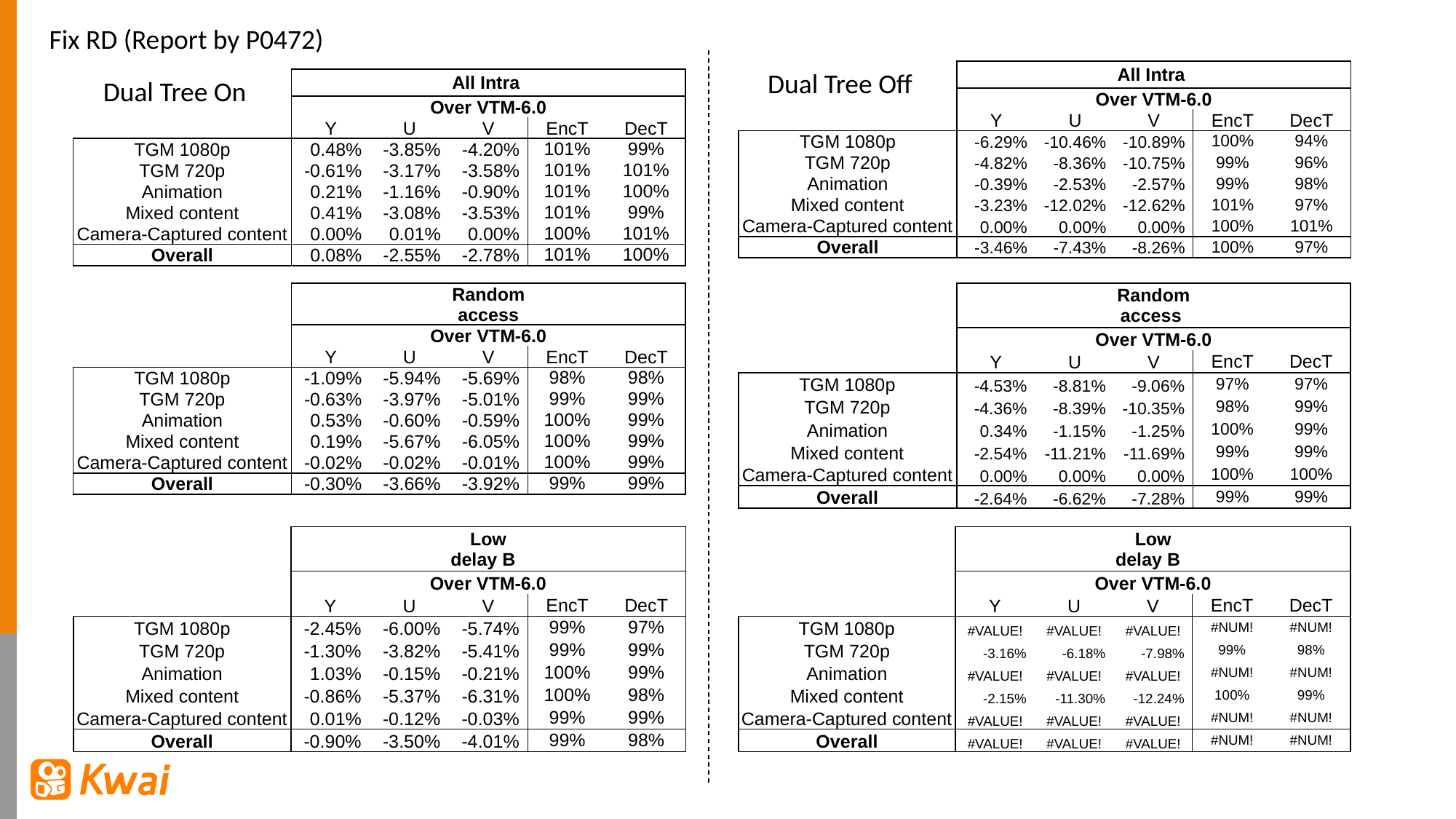

Fix RD (Report by P0472)

|  |  |  | All Intra |  |  |
| --- | --- | --- | --- | --- | --- |
|  | Over VTM-6.0 |  |  |  |  |
|  | Y | U | V | EncT | DecT |
| TGM 1080p | -6.29% | -10.46% | -10.89% | 100% | 94% |
| TGM 720p | -4.82% | -8.36% | -10.75% | 99% | 96% |
| Animation | -0.39% | -2.53% | -2.57% | 99% | 98% |
| Mixed content | -3.23% | -12.02% | -12.62% | 101% | 97% |
| Camera-Captured content | 0.00% | 0.00% | 0.00% | 100% | 101% |
| Overall | -3.46% | -7.43% | -8.26% | 100% | 97% |
Dual Tree Off
|  |  |  | All Intra |  |  |
| --- | --- | --- | --- | --- | --- |
|  | Over VTM-6.0 |  |  |  |  |
|  | Y | U | V | EncT | DecT |
| TGM 1080p | 0.48% | -3.85% | -4.20% | 101% | 99% |
| TGM 720p | -0.61% | -3.17% | -3.58% | 101% | 101% |
| Animation | 0.21% | -1.16% | -0.90% | 101% | 100% |
| Mixed content | 0.41% | -3.08% | -3.53% | 101% | 99% |
| Camera-Captured content | 0.00% | 0.01% | 0.00% | 100% | 101% |
| Overall | 0.08% | -2.55% | -2.78% | 101% | 100% |
Dual Tree On
|  |  |  | Random access |  |  |
| --- | --- | --- | --- | --- | --- |
|  | Over VTM-6.0 |  |  |  |  |
|  | Y | U | V | EncT | DecT |
| TGM 1080p | -1.09% | -5.94% | -5.69% | 98% | 98% |
| TGM 720p | -0.63% | -3.97% | -5.01% | 99% | 99% |
| Animation | 0.53% | -0.60% | -0.59% | 100% | 99% |
| Mixed content | 0.19% | -5.67% | -6.05% | 100% | 99% |
| Camera-Captured content | -0.02% | -0.02% | -0.01% | 100% | 99% |
| Overall | -0.30% | -3.66% | -3.92% | 99% | 99% |
|  |  |  | Random access |  |  |
| --- | --- | --- | --- | --- | --- |
|  | Over VTM-6.0 |  |  |  |  |
|  | Y | U | V | EncT | DecT |
| TGM 1080p | -4.53% | -8.81% | -9.06% | 97% | 97% |
| TGM 720p | -4.36% | -8.39% | -10.35% | 98% | 99% |
| Animation | 0.34% | -1.15% | -1.25% | 100% | 99% |
| Mixed content | -2.54% | -11.21% | -11.69% | 99% | 99% |
| Camera-Captured content | 0.00% | 0.00% | 0.00% | 100% | 100% |
| Overall | -2.64% | -6.62% | -7.28% | 99% | 99% |
|  |  |  | Low delay B |  |  |
| --- | --- | --- | --- | --- | --- |
|  | Over VTM-6.0 |  |  |  |  |
|  | Y | U | V | EncT | DecT |
| TGM 1080p | -2.45% | -6.00% | -5.74% | 99% | 97% |
| TGM 720p | -1.30% | -3.82% | -5.41% | 99% | 99% |
| Animation | 1.03% | -0.15% | -0.21% | 100% | 99% |
| Mixed content | -0.86% | -5.37% | -6.31% | 100% | 98% |
| Camera-Captured content | 0.01% | -0.12% | -0.03% | 99% | 99% |
| Overall | -0.90% | -3.50% | -4.01% | 99% | 98% |
|  |  |  | Low delay B |  |  |
| --- | --- | --- | --- | --- | --- |
|  | Over VTM-6.0 |  |  |  |  |
|  | Y | U | V | EncT | DecT |
| TGM 1080p | #VALUE! | #VALUE! | #VALUE! | #NUM! | #NUM! |
| TGM 720p | -3.16% | -6.18% | -7.98% | 99% | 98% |
| Animation | #VALUE! | #VALUE! | #VALUE! | #NUM! | #NUM! |
| Mixed content | -2.15% | -11.30% | -12.24% | 100% | 99% |
| Camera-Captured content | #VALUE! | #VALUE! | #VALUE! | #NUM! | #NUM! |
| Overall | #VALUE! | #VALUE! | #VALUE! | #NUM! | #NUM! |